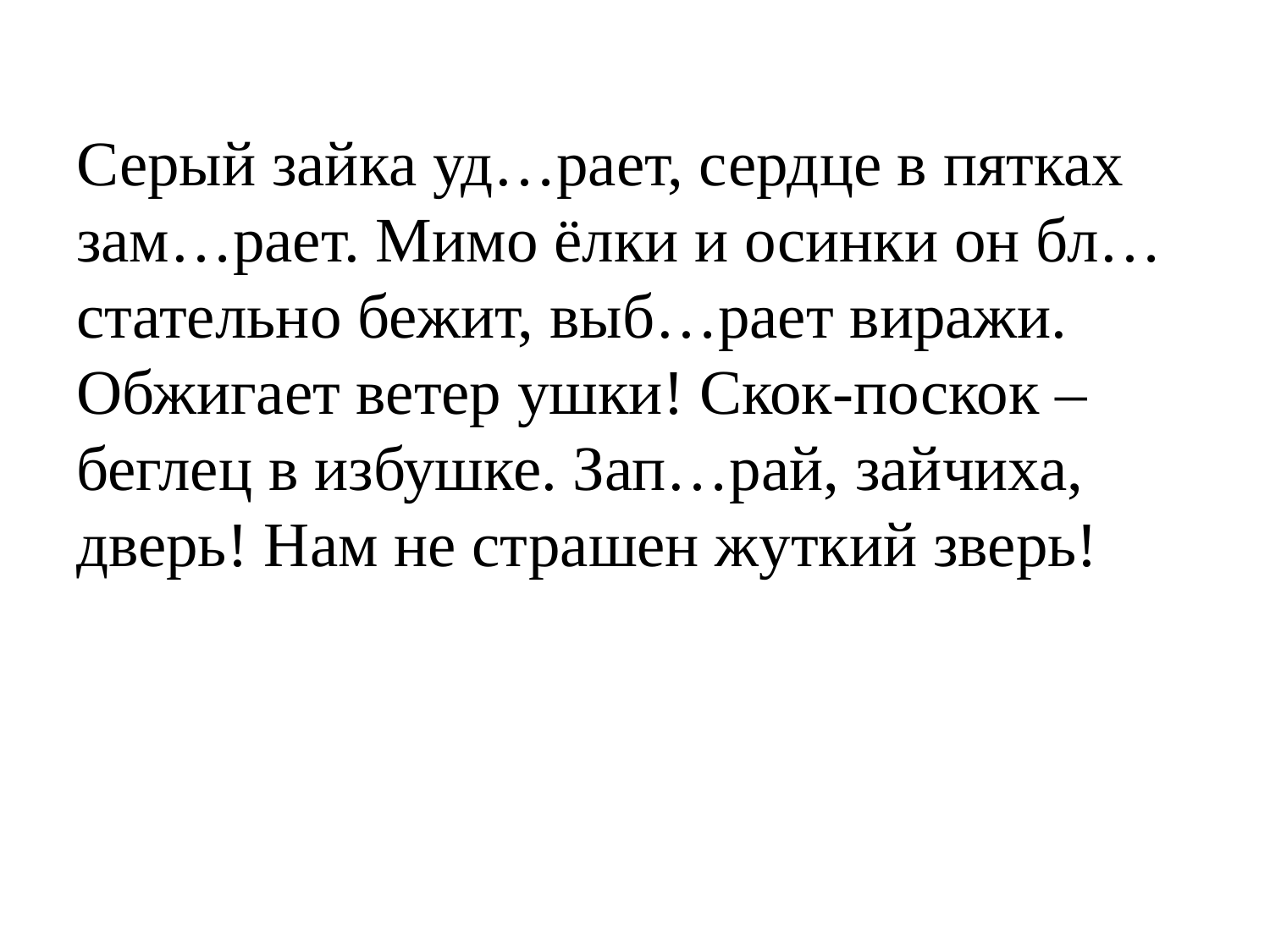

#
Серый зайка уд…рает, сердце в пятках зам…рает. Мимо ёлки и осинки он бл…стательно бежит, выб…рает виражи. Обжигает ветер ушки! Скок-поскок – беглец в избушке. Зап…рай, зайчиха, дверь! Нам не страшен жуткий зверь!